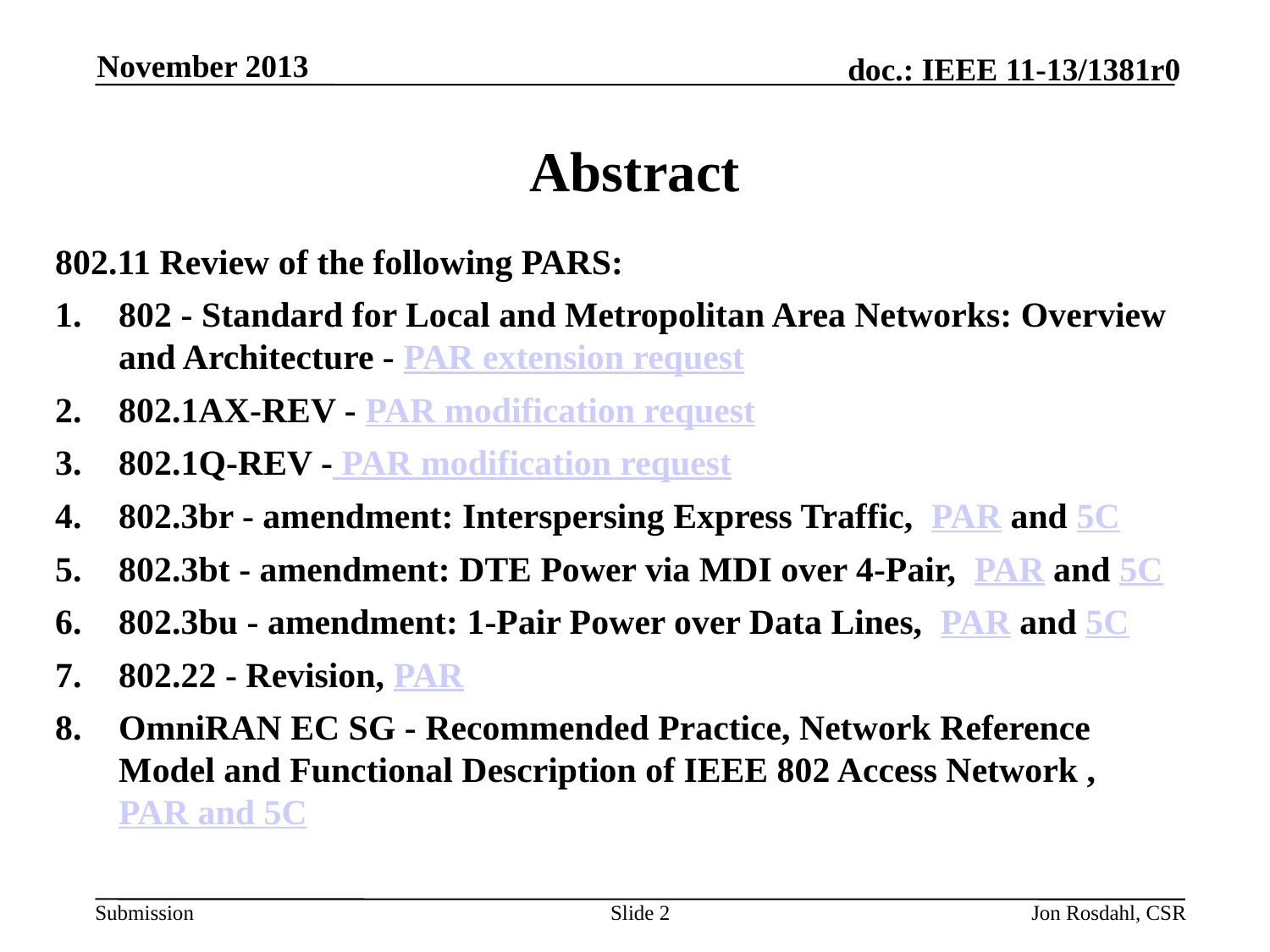

November 2013
# Abstract
802.11 Review of the following PARS:
802 - Standard for Local and Metropolitan Area Networks: Overview and Architecture - PAR extension request
802.1AX-REV - PAR modification request
802.1Q-REV - PAR modification request
802.3br - amendment: Interspersing Express Traffic,  PAR and 5C
802.3bt - amendment: DTE Power via MDI over 4-Pair,  PAR and 5C
802.3bu - amendment: 1-Pair Power over Data Lines,  PAR and 5C
802.22 - Revision, PAR
OmniRAN EC SG - Recommended Practice, Network Reference Model and Functional Description of IEEE 802 Access Network , PAR and 5C

Slide 2
Jon Rosdahl, CSR